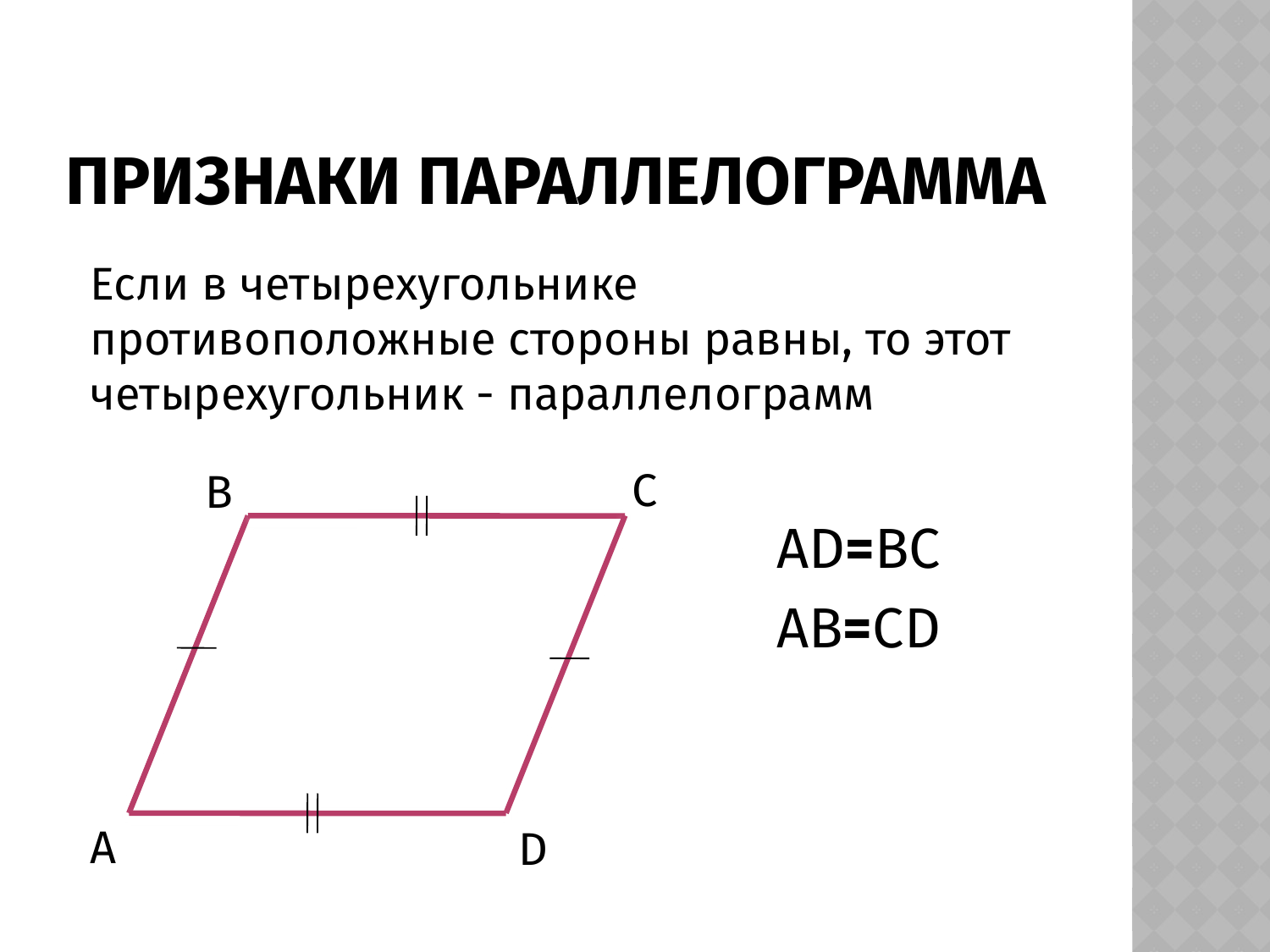

# Признаки параллелограмма
Если в четырехугольнике противоположные стороны равны, то этот четырехугольник - параллелограмм
C
B
AD=BC
AB=CD
A
D